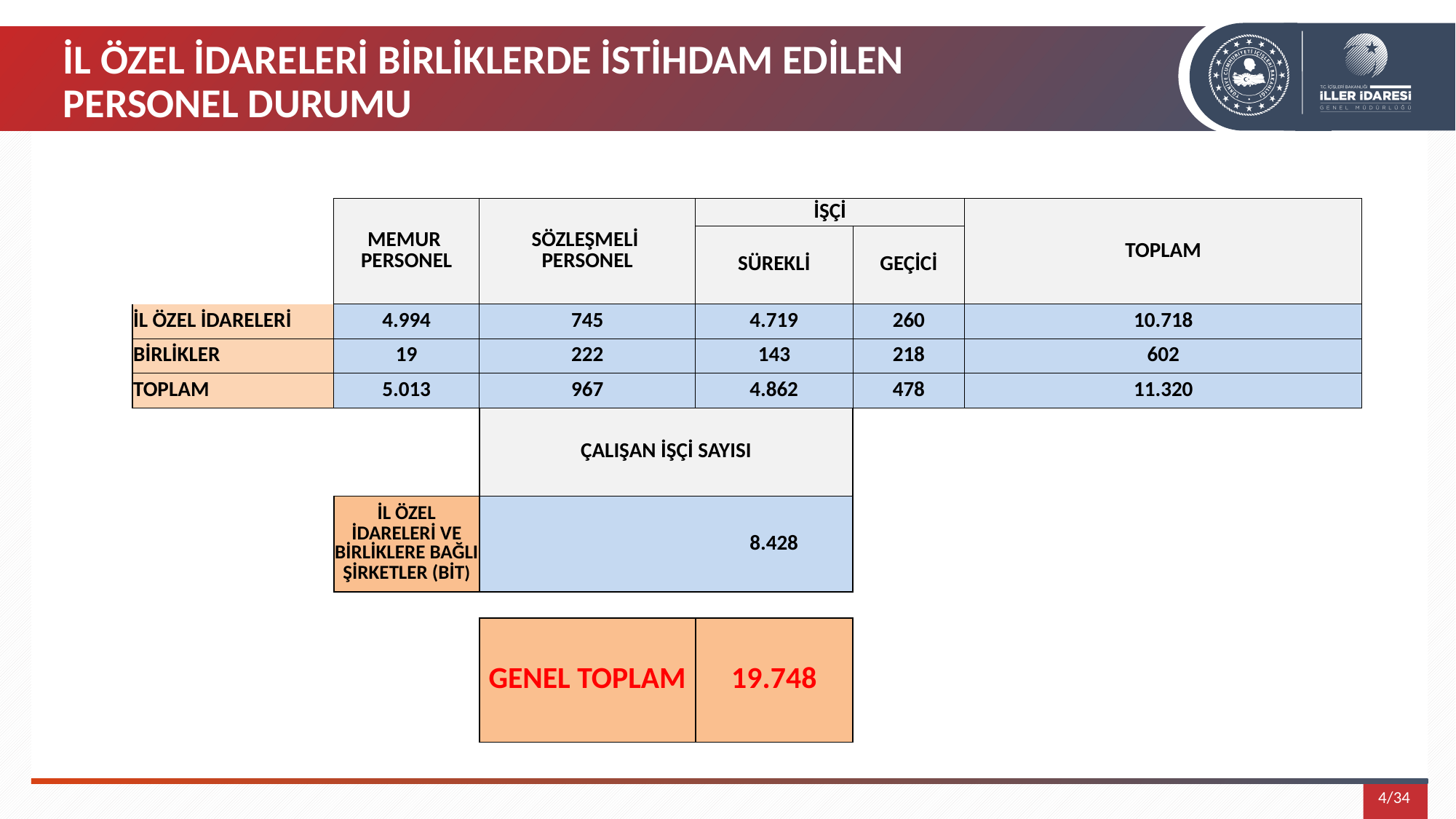

İL ÖZEL İDARELERİ BİRLİKLERDE İSTİHDAM EDİLEN
PERSONEL DURUMU
|  |  |  |  |  |  |  |  |
| --- | --- | --- | --- | --- | --- | --- | --- |
|  | MEMUR PERSONEL | SÖZLEŞMELİ PERSONEL | İŞÇİ |  | TOPLAM |  |  |
|  |  |  | SÜREKLİ | GEÇİCİ |  |  |  |
| İL ÖZEL İDARELERİ | 4.994 | 745 | 4.719 | 260 | 10.718 |  |  |
| BİRLİKLER | 19 | 222 | 143 | 218 | 602 |  |  |
| TOPLAM | 5.013 | 967 | 4.862 | 478 | 11.320 |  |  |
|  |  | ÇALIŞAN İŞÇİ SAYISI |  |  |  |  |  |
|  | İL ÖZEL İDARELERİ VE BİRLİKLERE BAĞLI ŞİRKETLER (BİT) |  | 8.428 |  |  |  |  |
|  |  |  |  |  |  |  |  |
|  |  | GENEL TOPLAM | 19.748 |  |  |  |  |
|  |  |  |  |  |  |  |  |